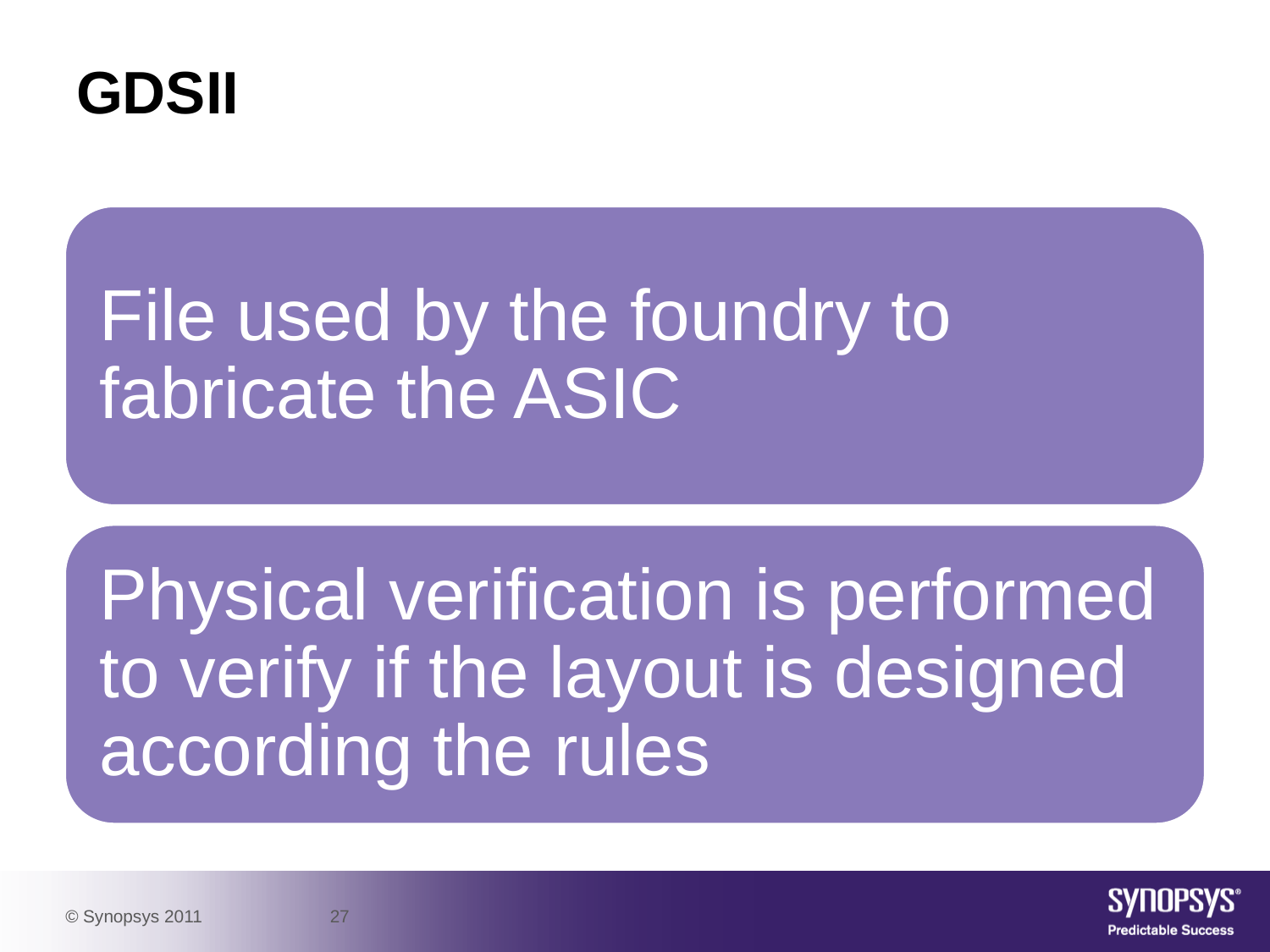

# GDSII
File used by the foundry to fabricate the ASIC
Physical verification is performed to verify if the layout is designed according the rules